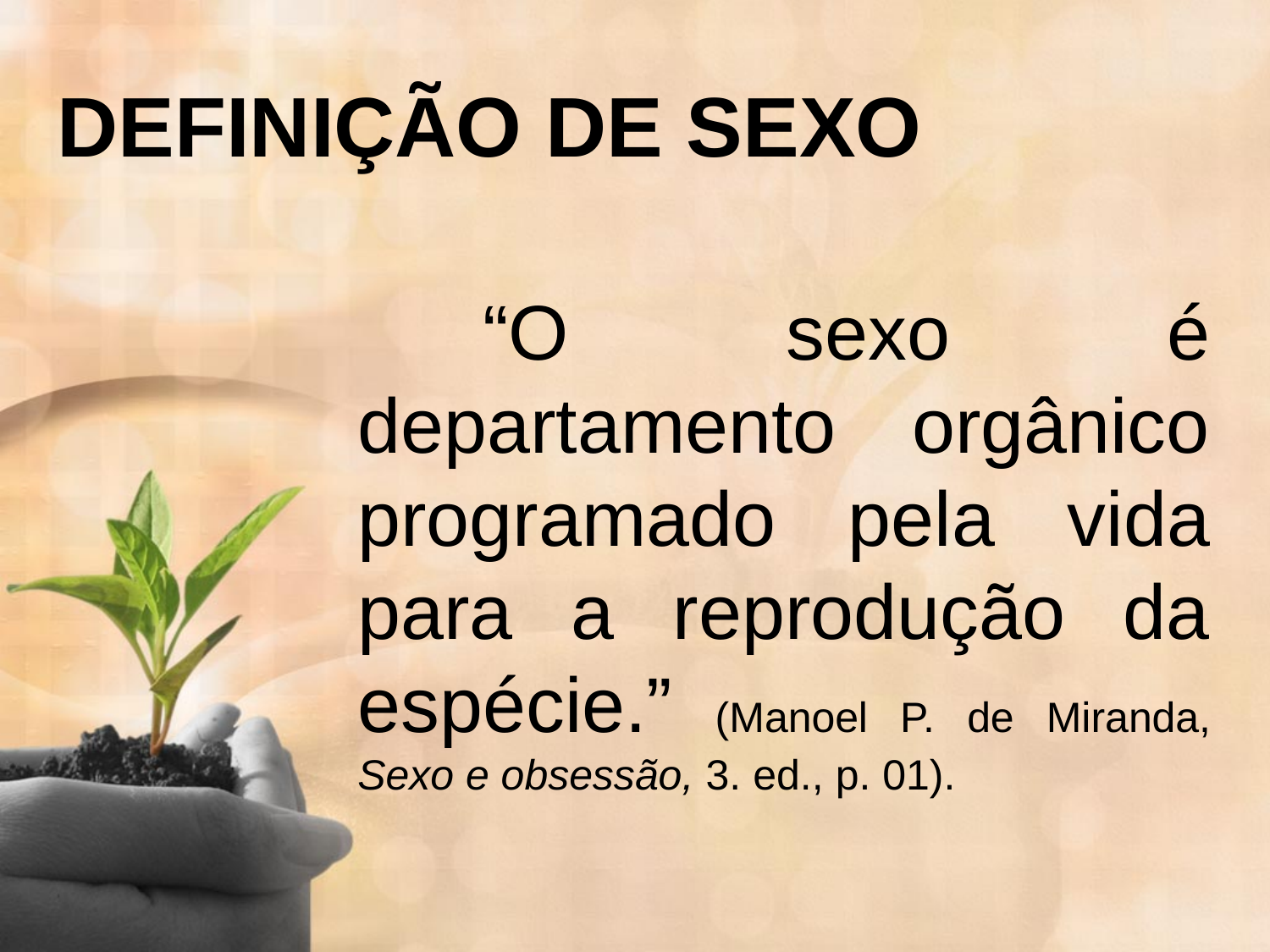

# DEFINIÇÃO DE SEXO
“O sexo é departamento orgânico programado pela vida para a reprodução da espécie.” (Manoel P. de Miranda, Sexo e obsessão, 3. ed., p. 01).